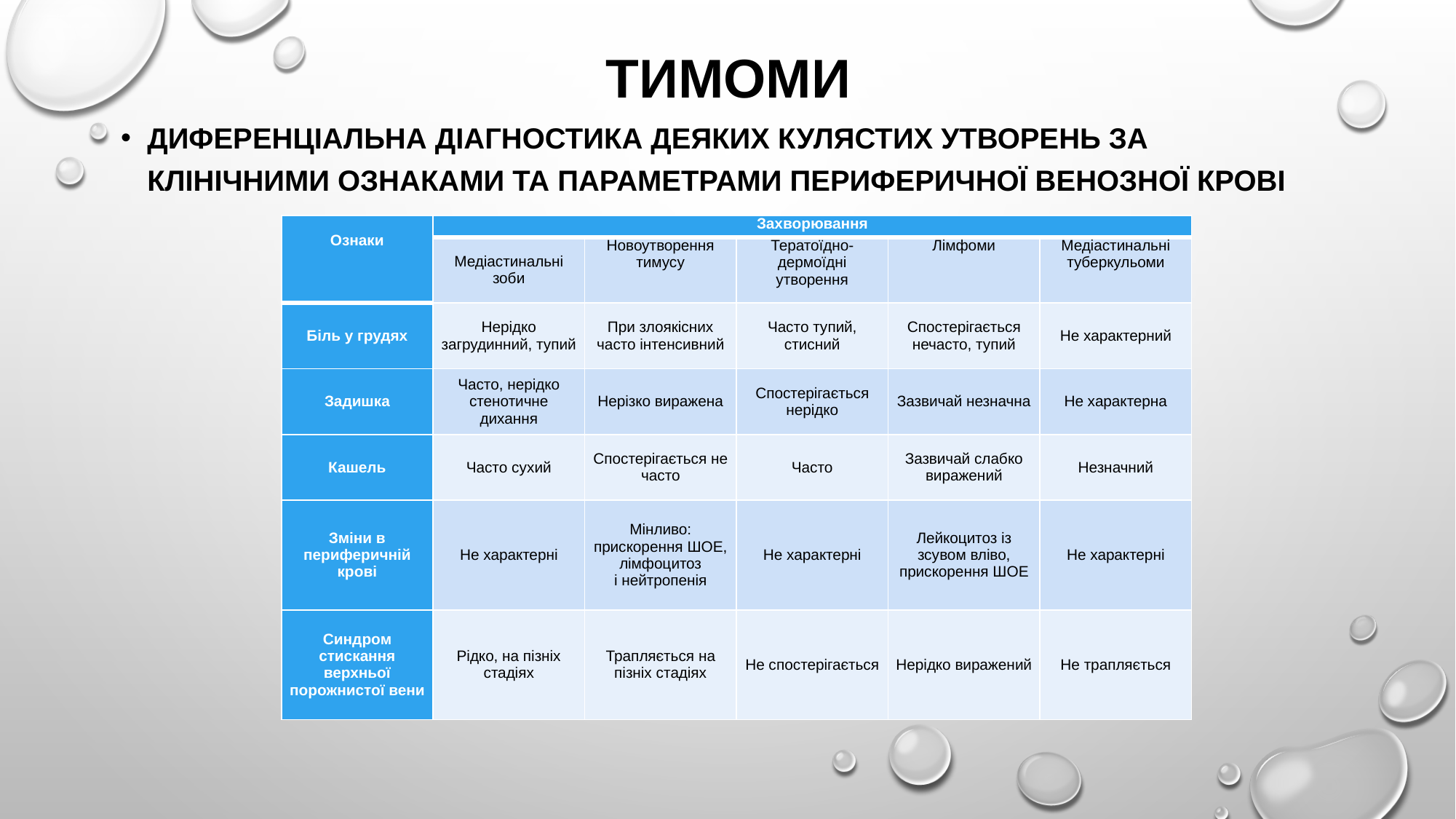

# ТИМОМИ
Диференціальна діагностика деяких кулястих утворень за клінічними ознаками та параметрами периферичної венозної крові
| Ознаки | Захворювання |  |  |  |  |
| --- | --- | --- | --- | --- | --- |
|  | Медіастинальні зоби | Новоутворення тимусу | Тератоїдно-дермоїдні утворення | Лімфоми | Медіастинальні туберкульоми |
| Біль у грудях | Нерідко загрудинний, тупий | При злоякісних часто інтенсивний | Часто тупий, стисний | Спостерігається нечасто, тупий | Не характерний |
| Задишка | Часто, нерідко стенотичне дихання | Нерізко виражена | Спостерігається нерідко | Зазвичай незначна | Не характерна |
| Кашель | Часто сухий | Спостерігається не часто | Часто | Зазвичай слабко виражений | Незначний |
| Зміни в периферичній крові | Не характерні | Мінливо: прискорення ШОЕ, лімфоцитоз і нейтропенія | Не характерні | Лейкоцитоз із зсувом вліво, прискорення ШОЕ | Не характерні |
| Синдром стискання верхньої порожнистої вени | Рідко, на пізніх стадіях | Трапляється на пізніх стадіях | Не спостерігається | Нерідко виражений | Не трапляється |